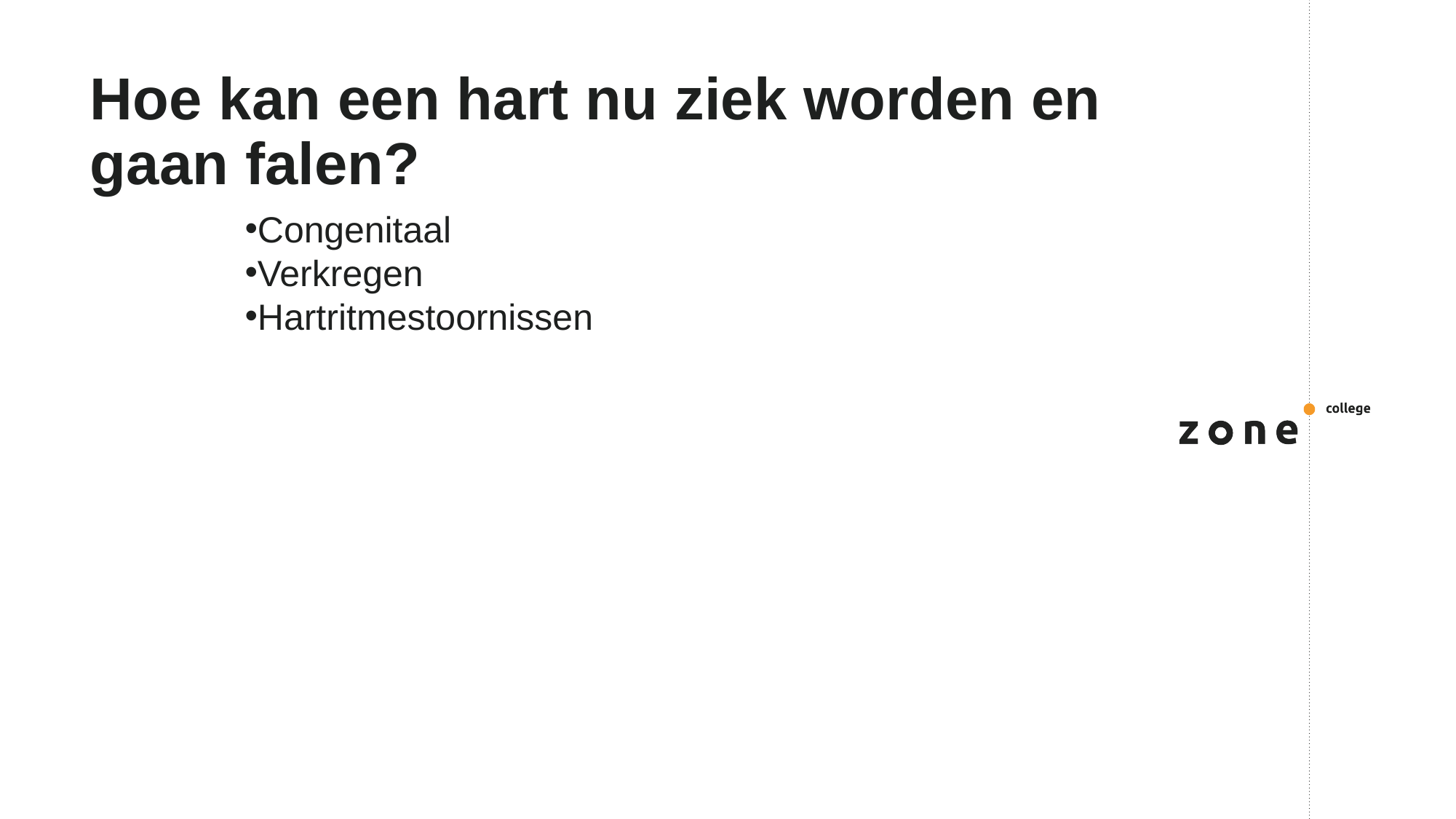

# Hoe kan een hart nu ziek worden en gaan falen?
Congenitaal
Verkregen
Hartritmestoornissen